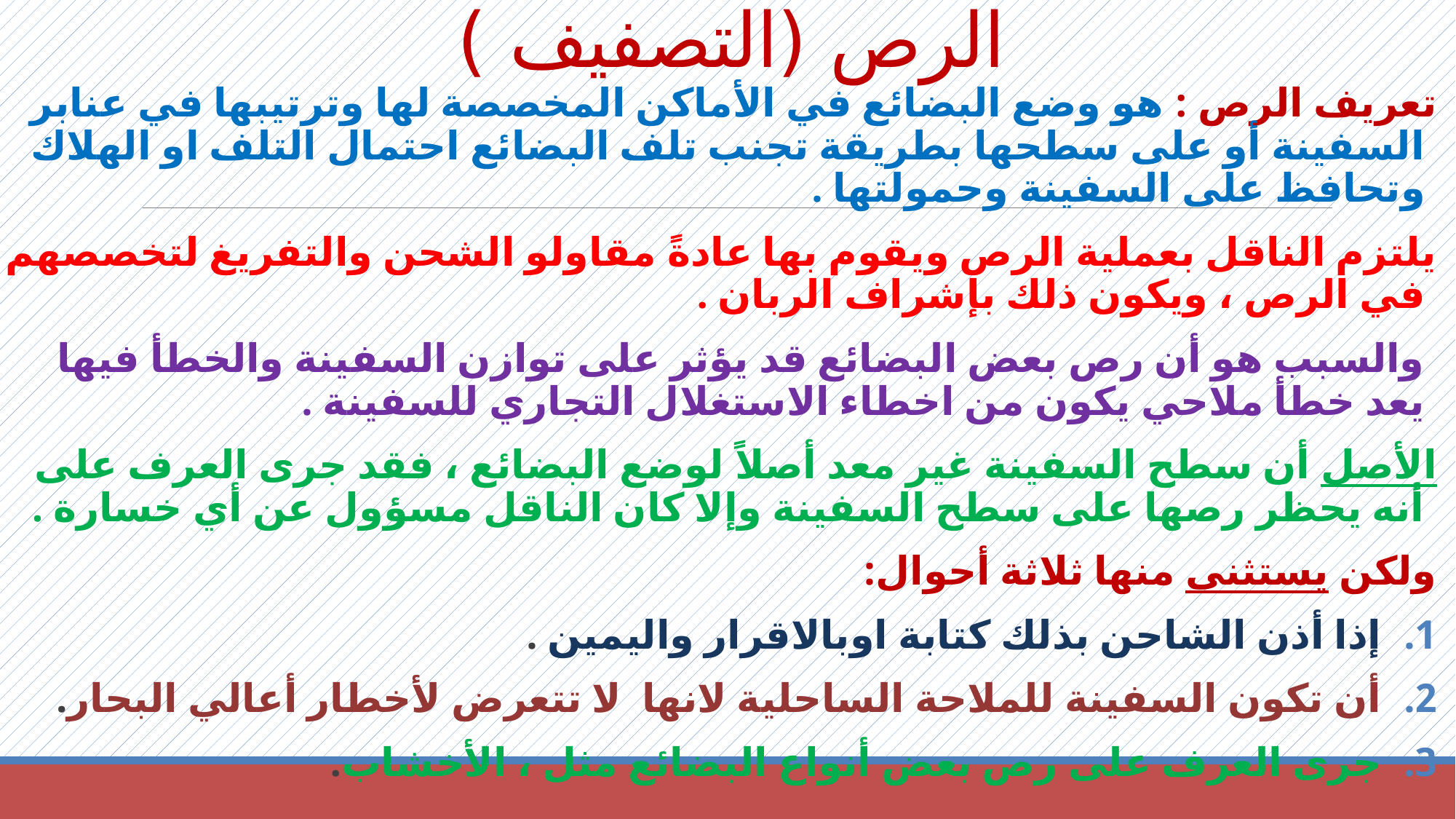

# الرص (التصفيف )
تعريف الرص : هو وضع البضائع في الأماكن المخصصة لها وترتيبها في عنابر السفينة أو على سطحها بطريقة تجنب تلف البضائع احتمال التلف او الهلاك وتحافظ على السفينة وحمولتها .
يلتزم الناقل بعملية الرص ويقوم بها عادةً مقاولو الشحن والتفريغ لتخصصهم في الرص ، ويكون ذلك بإشراف الربان .
والسبب هو أن رص بعض البضائع قد يؤثر على توازن السفينة والخطأ فيها يعد خطأ ملاحي يكون من اخطاء الاستغلال التجاري للسفينة .
الأصل أن سطح السفينة غير معد أصلاً لوضع البضائع ، فقد جرى العرف على أنه يحظر رصها على سطح السفينة وإلا كان الناقل مسؤول عن أي خسارة .
ولكن يستثنى منها ثلاثة أحوال:
إذا أذن الشاحن بذلك كتابة اوبالاقرار واليمين .
أن تكون السفينة للملاحة الساحلية لانها  لا تتعرض لأخطار أعالي البحار.
جرى العرف على رص بعض أنواع البضائع مثل ، الأخشاب.